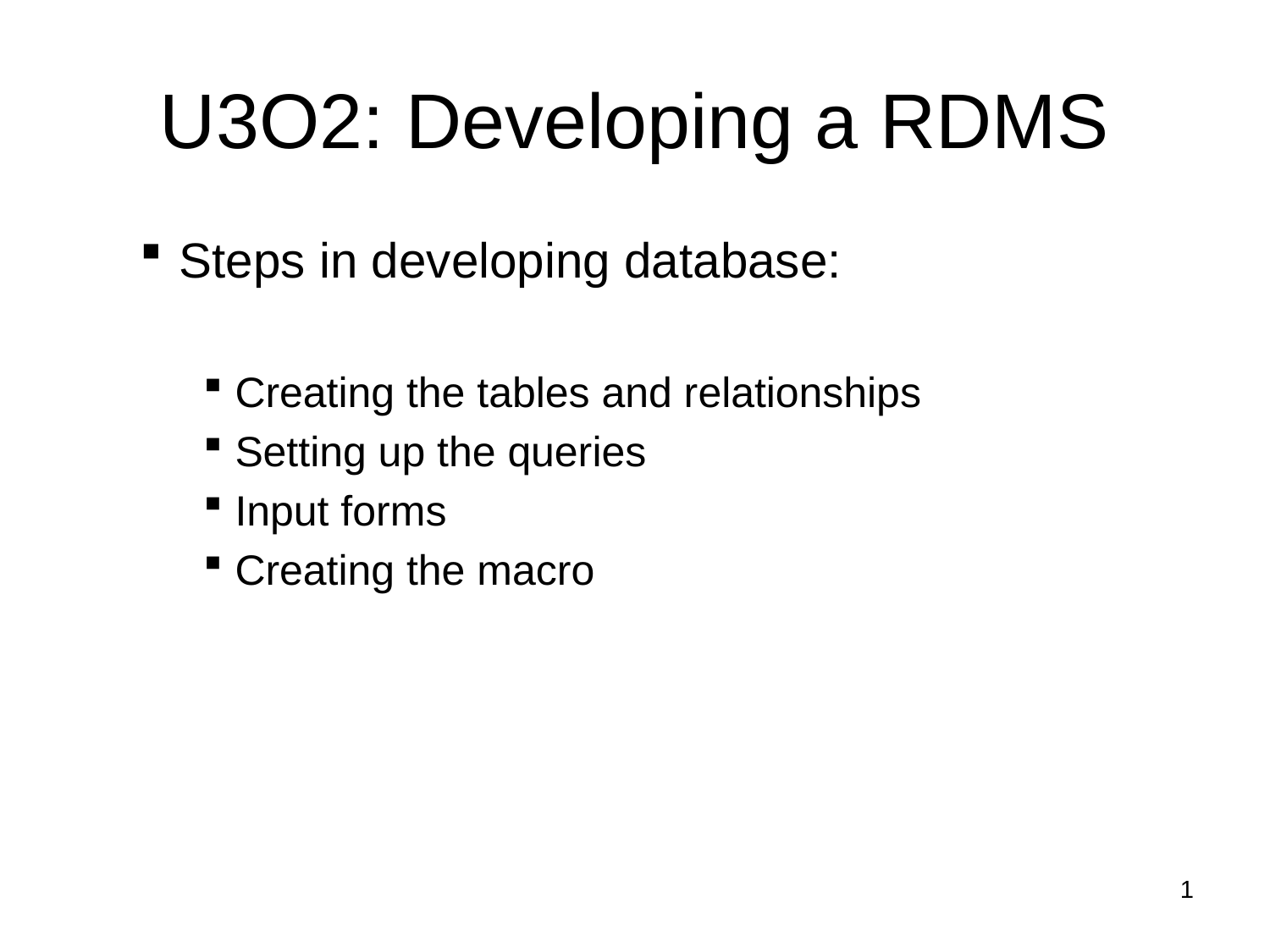

# U3O2: Developing a RDMS
Steps in developing database:

Creating the tables and relationships
Setting up the queries
Input forms
Creating the macro

1